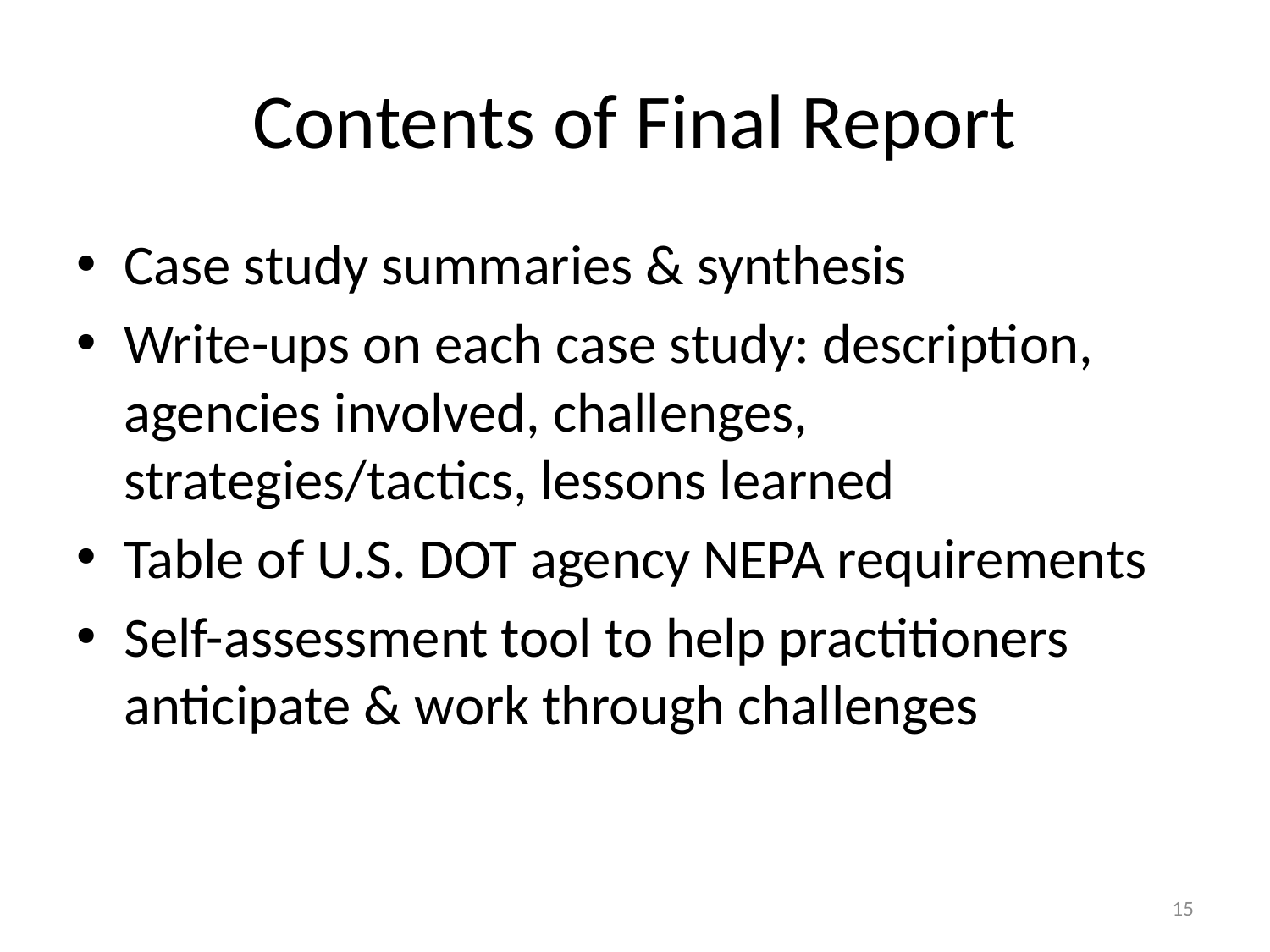

# Contents of Final Report
Case study summaries & synthesis
Write-ups on each case study: description, agencies involved, challenges, strategies/tactics, lessons learned
Table of U.S. DOT agency NEPA requirements
Self-assessment tool to help practitioners anticipate & work through challenges

15